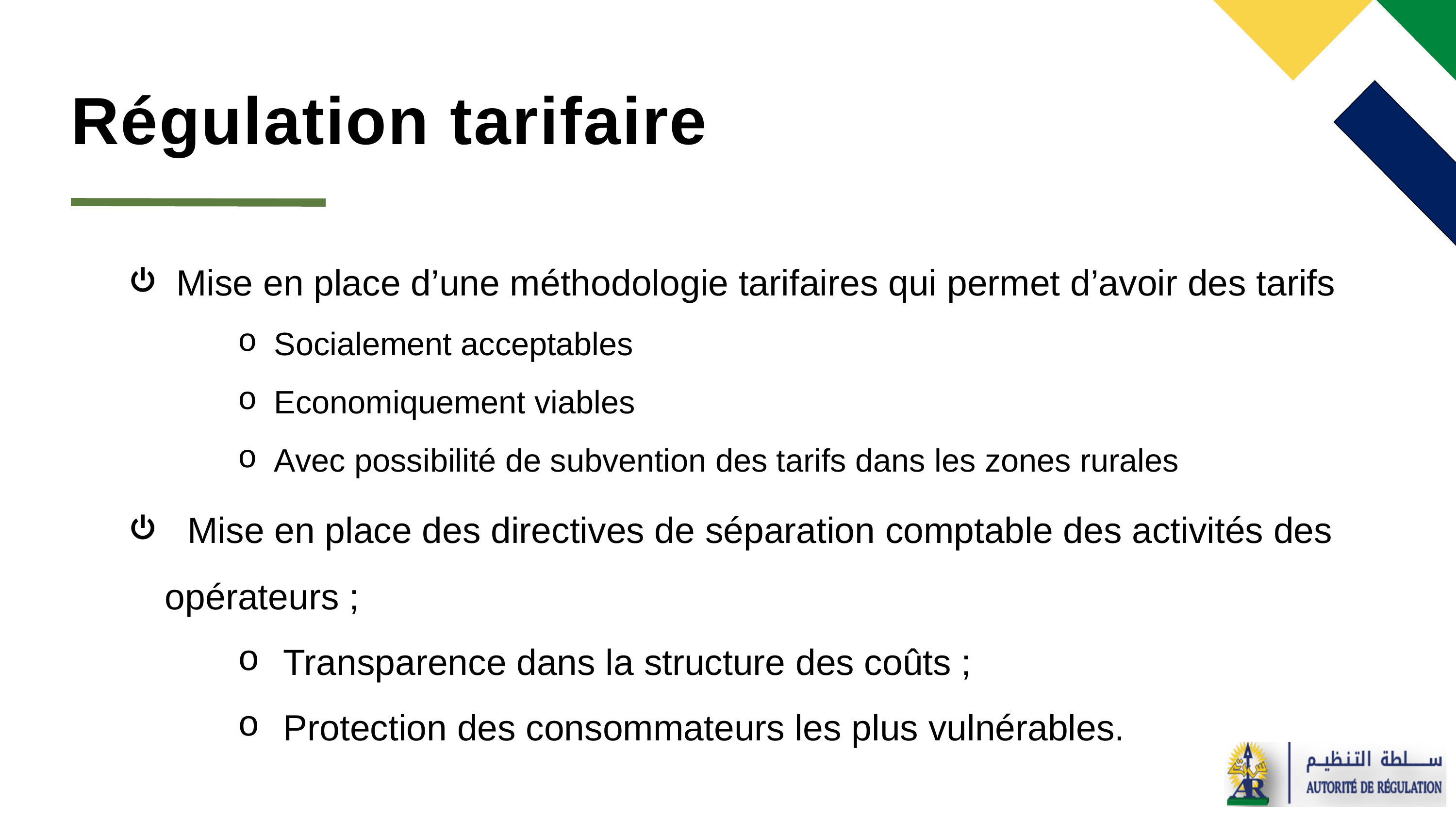

# Régulation tarifaire
 Mise en place d’une méthodologie tarifaires qui permet d’avoir des tarifs
Socialement acceptables
Economiquement viables
Avec possibilité de subvention des tarifs dans les zones rurales
  Mise en place des directives de séparation comptable des activités des opérateurs ;
Transparence dans la structure des coûts ;
Protection des consommateurs les plus vulnérables.